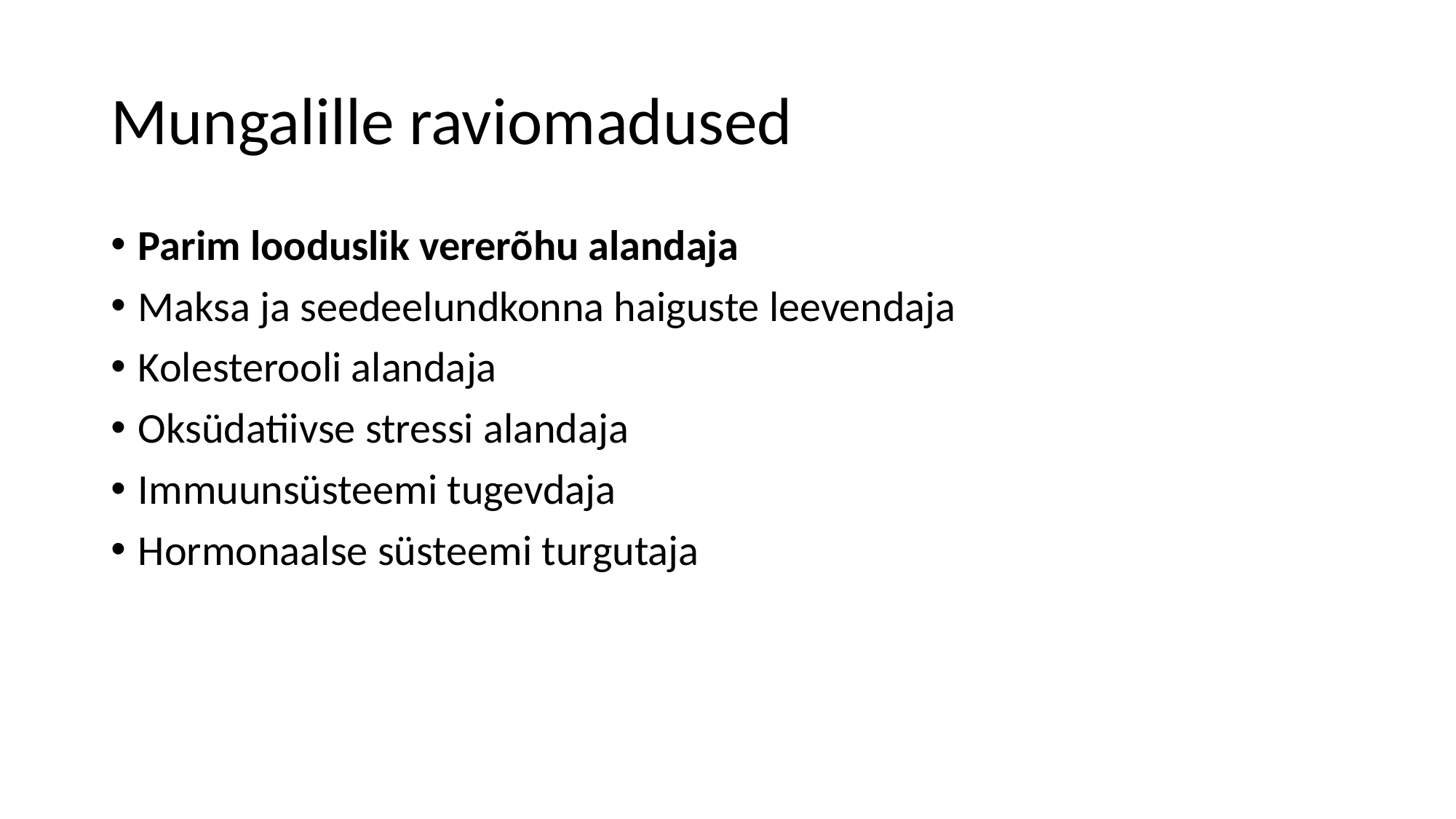

# Mungalille raviomadused
Parim looduslik vererõhu alandaja
Maksa ja seedeelundkonna haiguste leevendaja
Kolesterooli alandaja
Oksüdatiivse stressi alandaja
Immuunsüsteemi tugevdaja
Hormonaalse süsteemi turgutaja